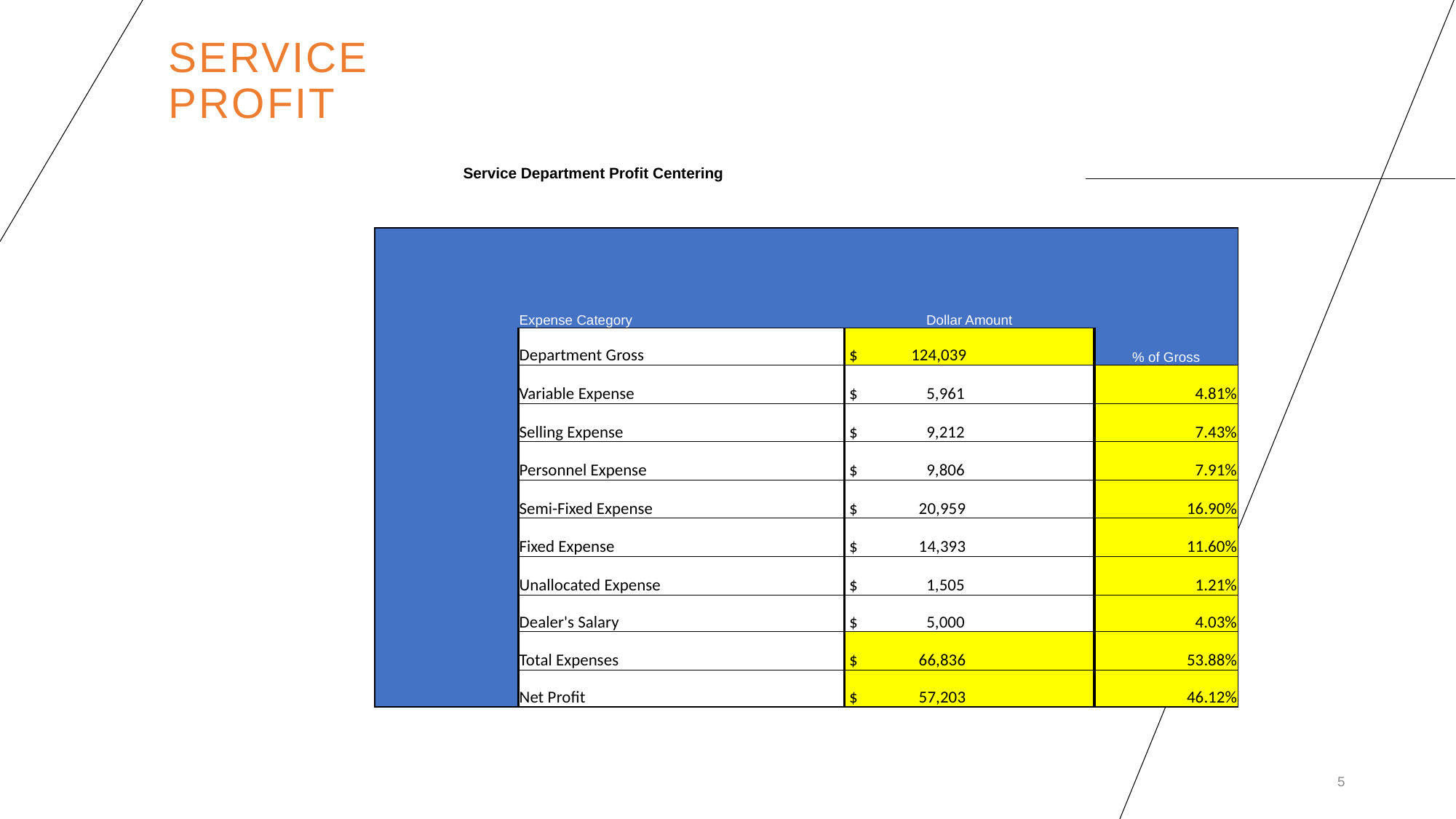

# Service Profit
| Service Department Profit Centering |  |  |  |
| --- | --- | --- | --- |
|  |  |  |  |
|  | Expense Category | Dollar Amount |  |
|  | Department Gross | $ 124,039 | % of Gross |
|  | Variable Expense | $ 5,961 | 4.81% |
|  | Selling Expense | $ 9,212 | 7.43% |
|  | Personnel Expense | $ 9,806 | 7.91% |
|  | Semi-Fixed Expense | $ 20,959 | 16.90% |
|  | Fixed Expense | $ 14,393 | 11.60% |
|  | Unallocated Expense | $ 1,505 | 1.21% |
|  | Dealer's Salary | $ 5,000 | 4.03% |
|  | Total Expenses | $ 66,836 | 53.88% |
|  | Net Profit | $ 57,203 | 46.12% |
5